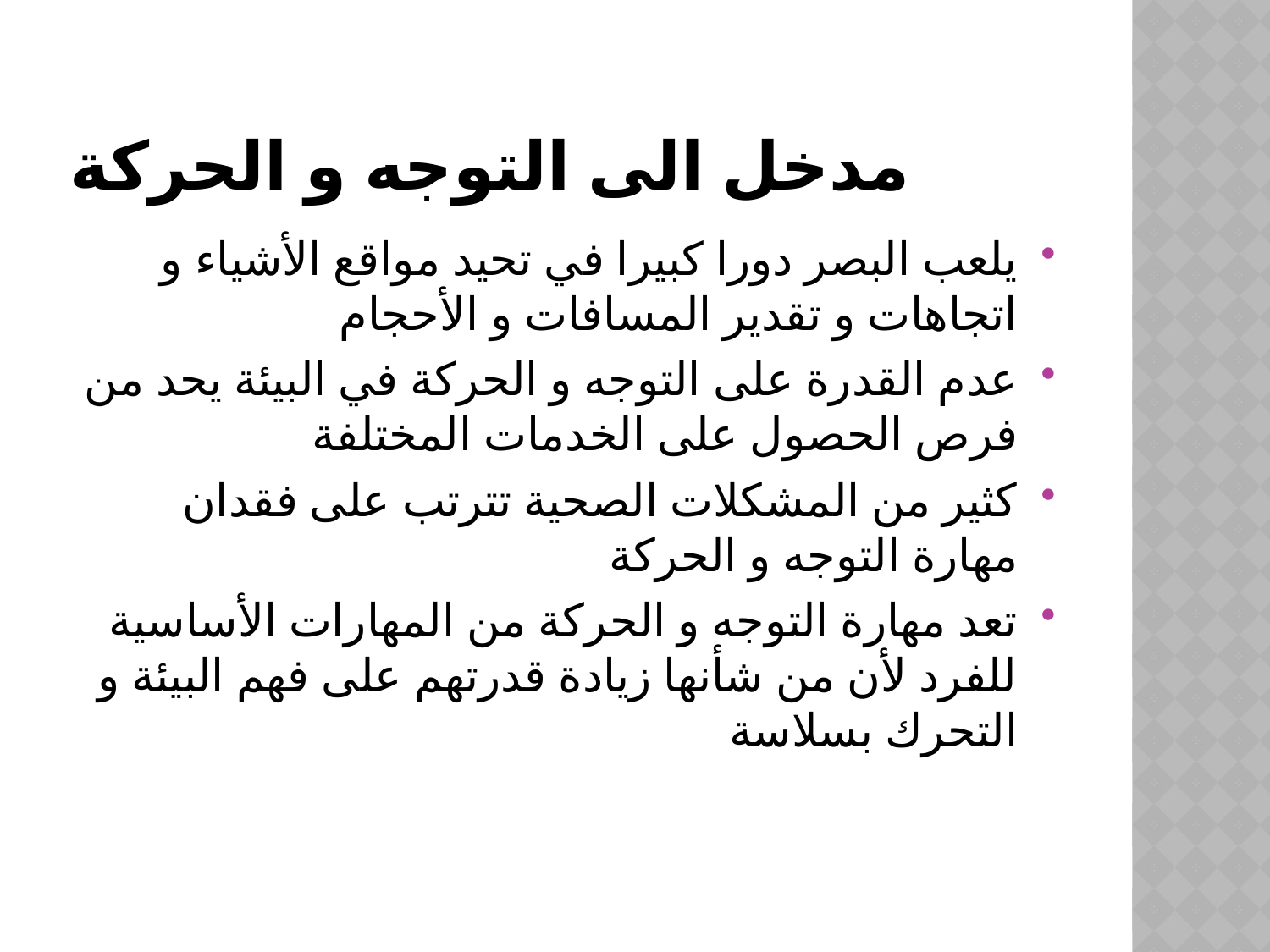

# مدخل الى التوجه و الحركة
يلعب البصر دورا كبيرا في تحيد مواقع الأشياء و اتجاهات و تقدير المسافات و الأحجام
عدم القدرة على التوجه و الحركة في البيئة يحد من فرص الحصول على الخدمات المختلفة
كثير من المشكلات الصحية تترتب على فقدان مهارة التوجه و الحركة
تعد مهارة التوجه و الحركة من المهارات الأساسية للفرد لأن من شأنها زيادة قدرتهم على فهم البيئة و التحرك بسلاسة